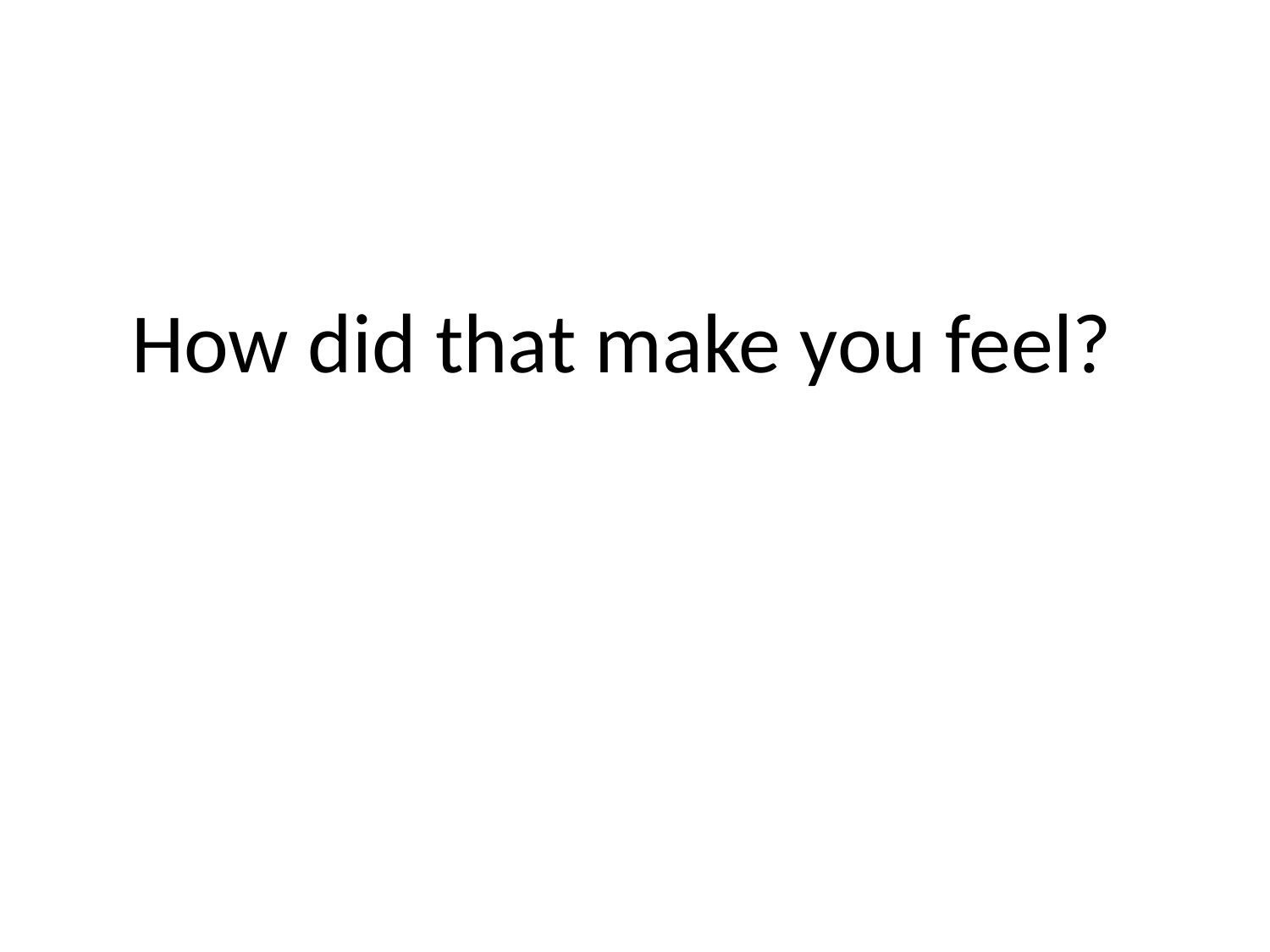

# How did that make you feel?